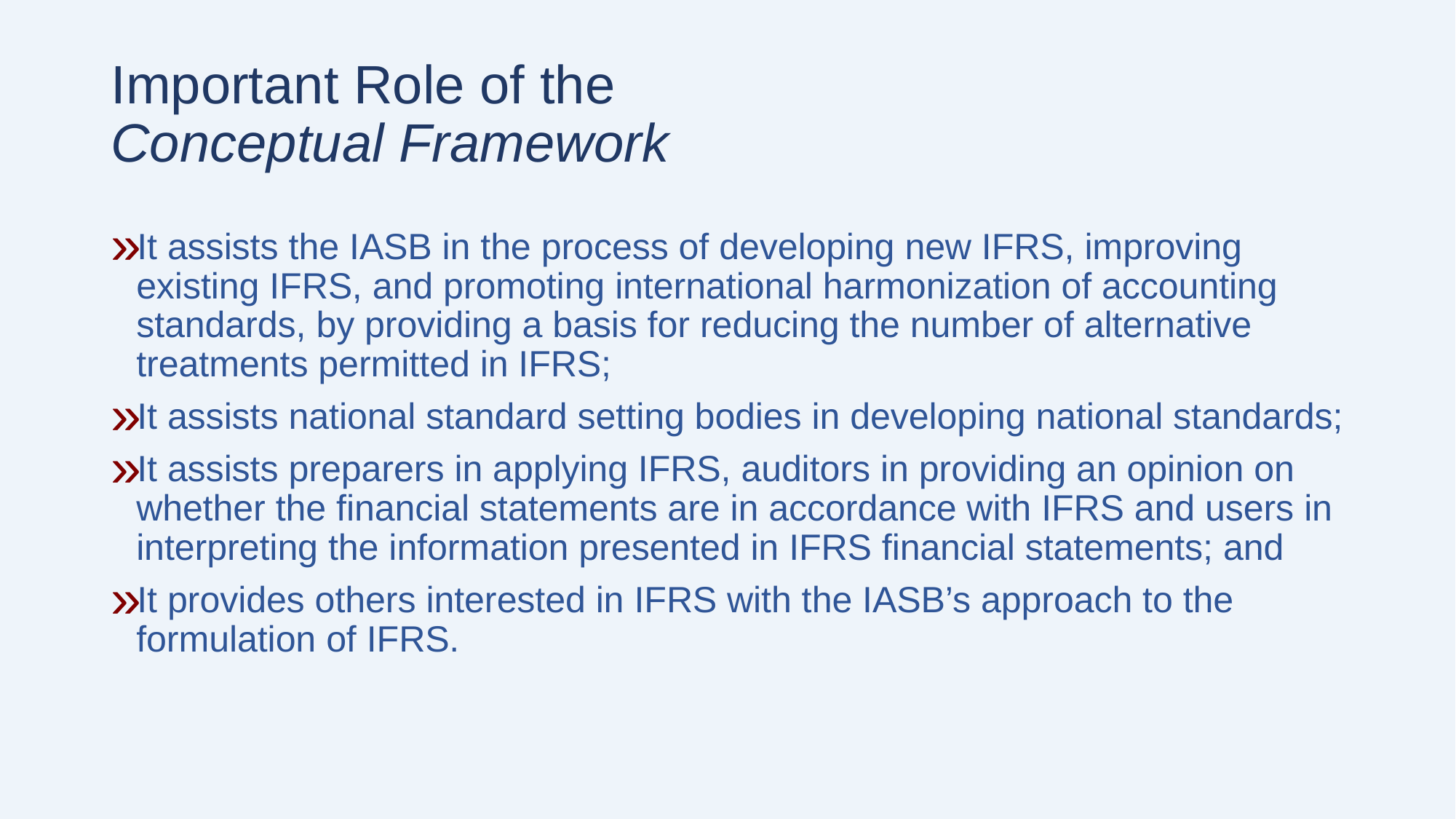

# Important Role of the Conceptual Framework
It assists the IASB in the process of developing new IFRS, improving existing IFRS, and promoting international harmonization of accounting standards, by providing a basis for reducing the number of alternative treatments permitted in IFRS;
It assists national standard setting bodies in developing national standards;
It assists preparers in applying IFRS, auditors in providing an opinion on whether the financial statements are in accordance with IFRS and users in interpreting the information presented in IFRS financial statements; and
It provides others interested in IFRS with the IASB’s approach to the formulation of IFRS.
3